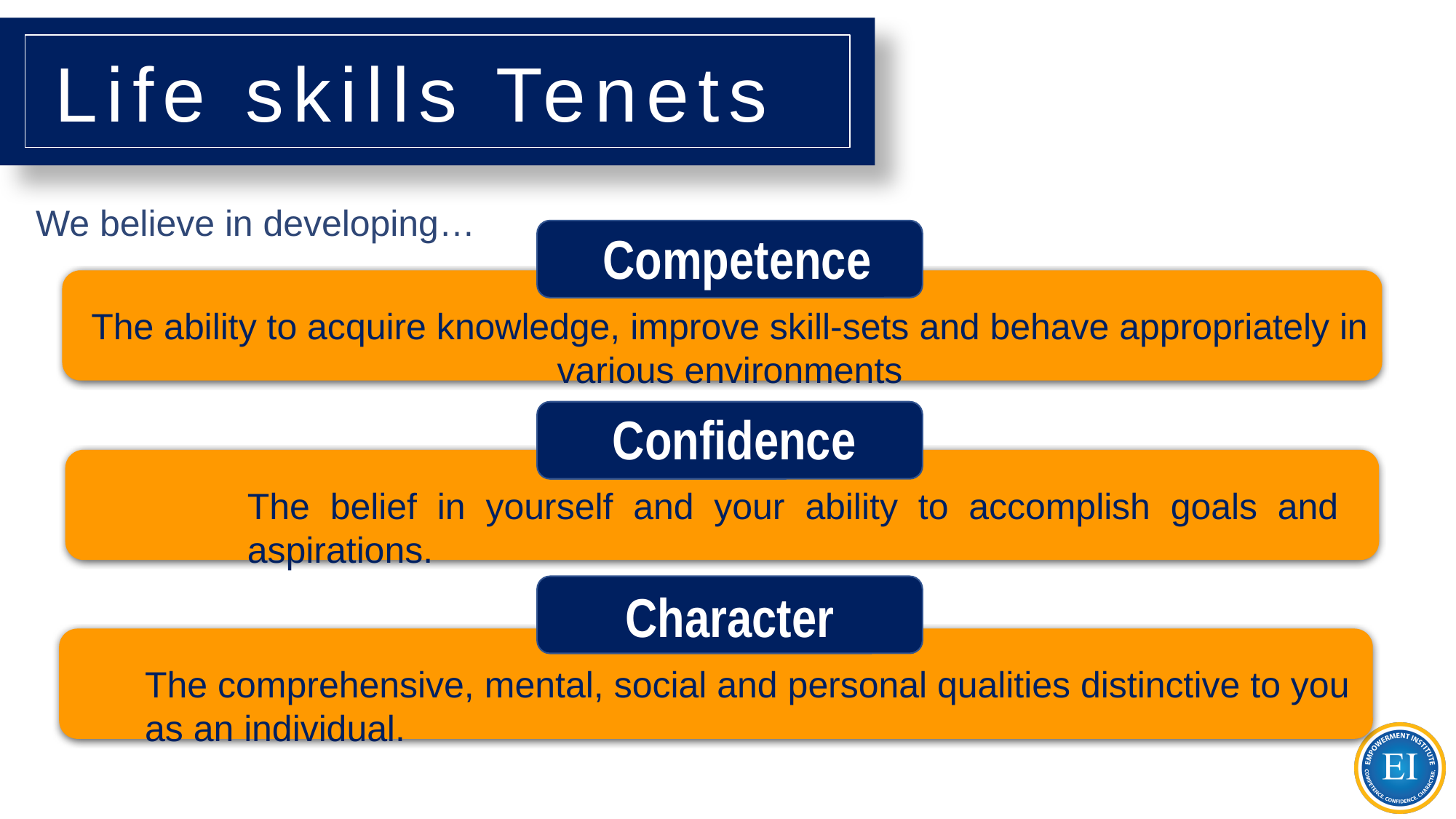

# Life skills Tenets

We believe in developing…
Competence

The ability to acquire knowledge, improve skill-sets and behave appropriately in various environments
Confidence

The belief in yourself and your ability to accomplish goals and aspirations.

Character

The comprehensive, mental, social and personal qualities distinctive to you as an individual.